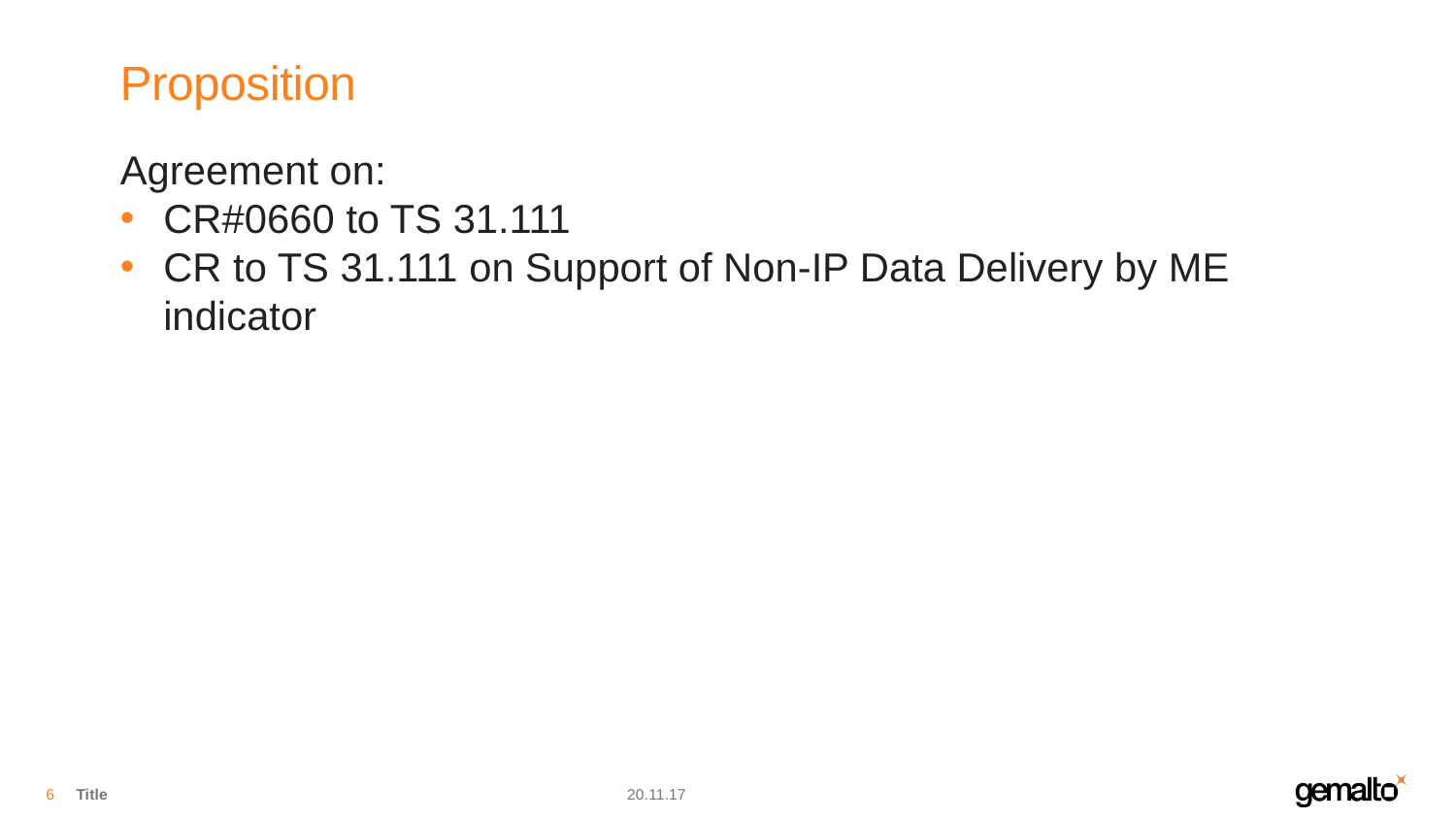

# Proposition
Agreement on:
CR#0660 to TS 31.111
CR to TS 31.111 on Support of Non-IP Data Delivery by ME indicator
6
Title
20.11.17